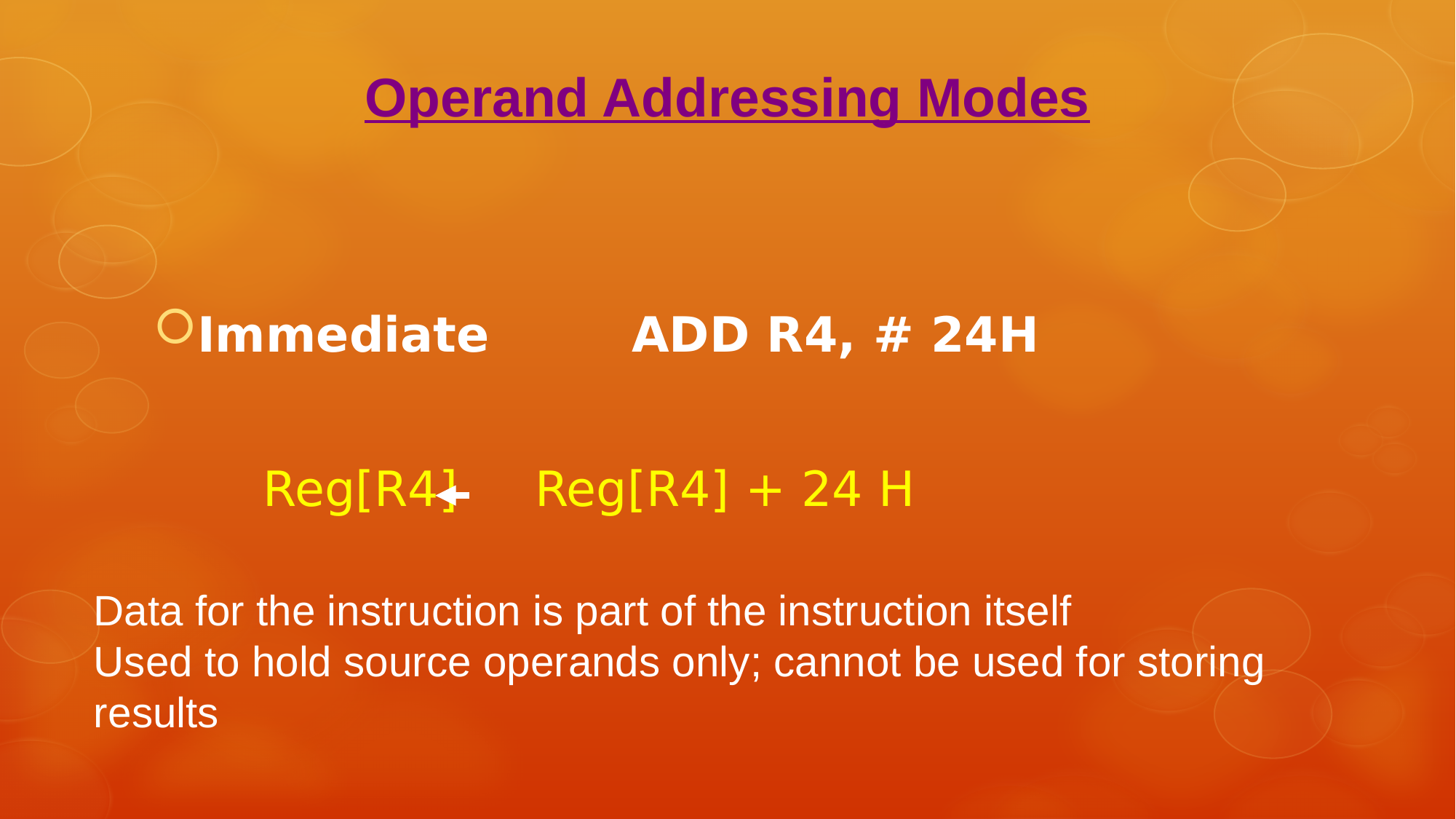

Operand Addressing Modes
Immediate		ADD R4, # 24H

	Reg[R4]     Reg[R4] + 24 H

Data for the instruction is part of the instruction itself
Used to hold source operands only; cannot be used for storing results